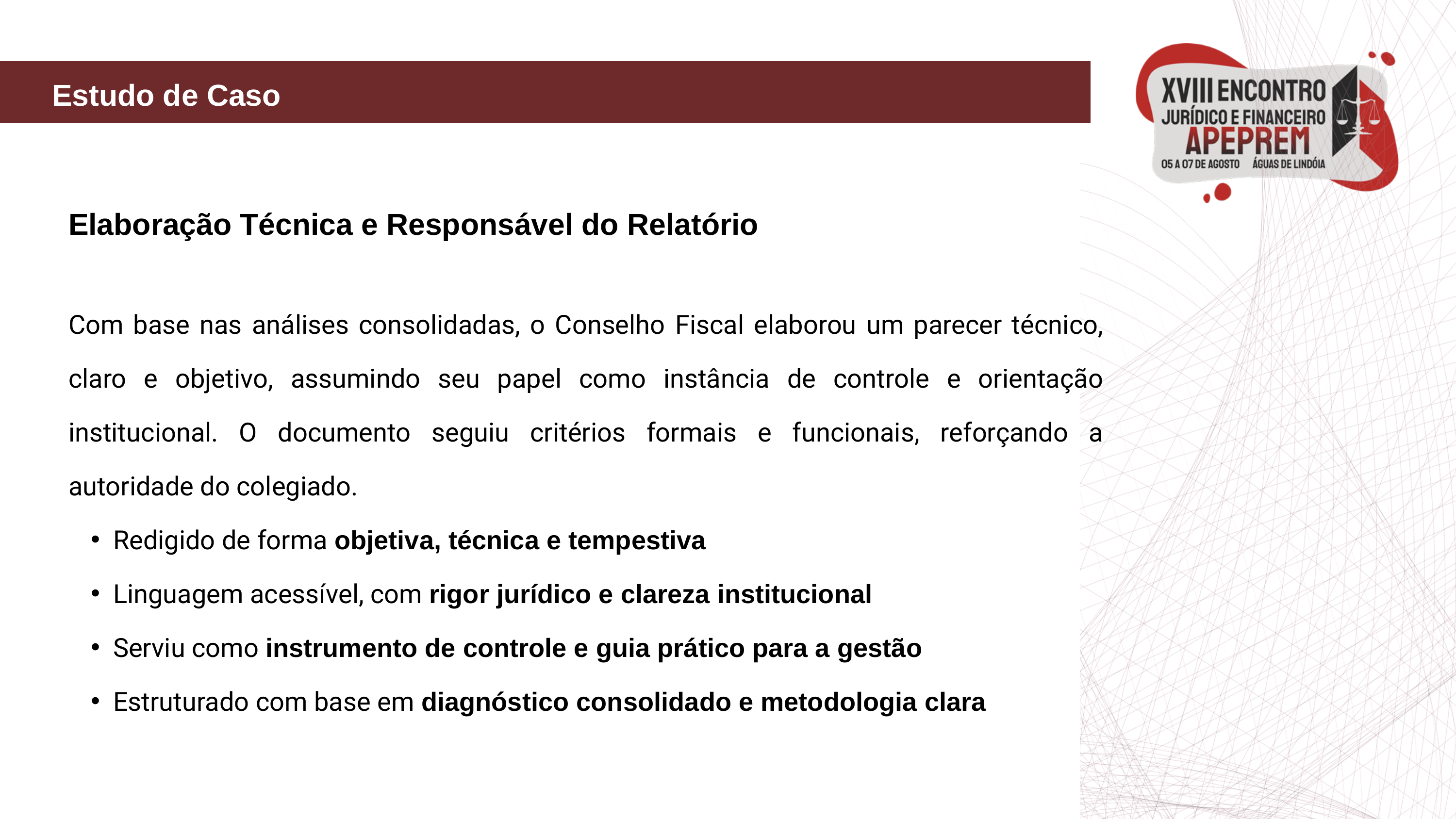

Estudo de Caso
Elaboração Técnica e Responsável do Relatório
Com base nas análises consolidadas, o Conselho Fiscal elaborou um parecer técnico, claro e objetivo, assumindo seu papel como instância de controle e orientação institucional. O documento seguiu critérios formais e funcionais, reforçando a autoridade do colegiado.
Redigido de forma objetiva, técnica e tempestiva
Linguagem acessível, com rigor jurídico e clareza institucional
Serviu como instrumento de controle e guia prático para a gestão
Estruturado com base em diagnóstico consolidado e metodologia clara